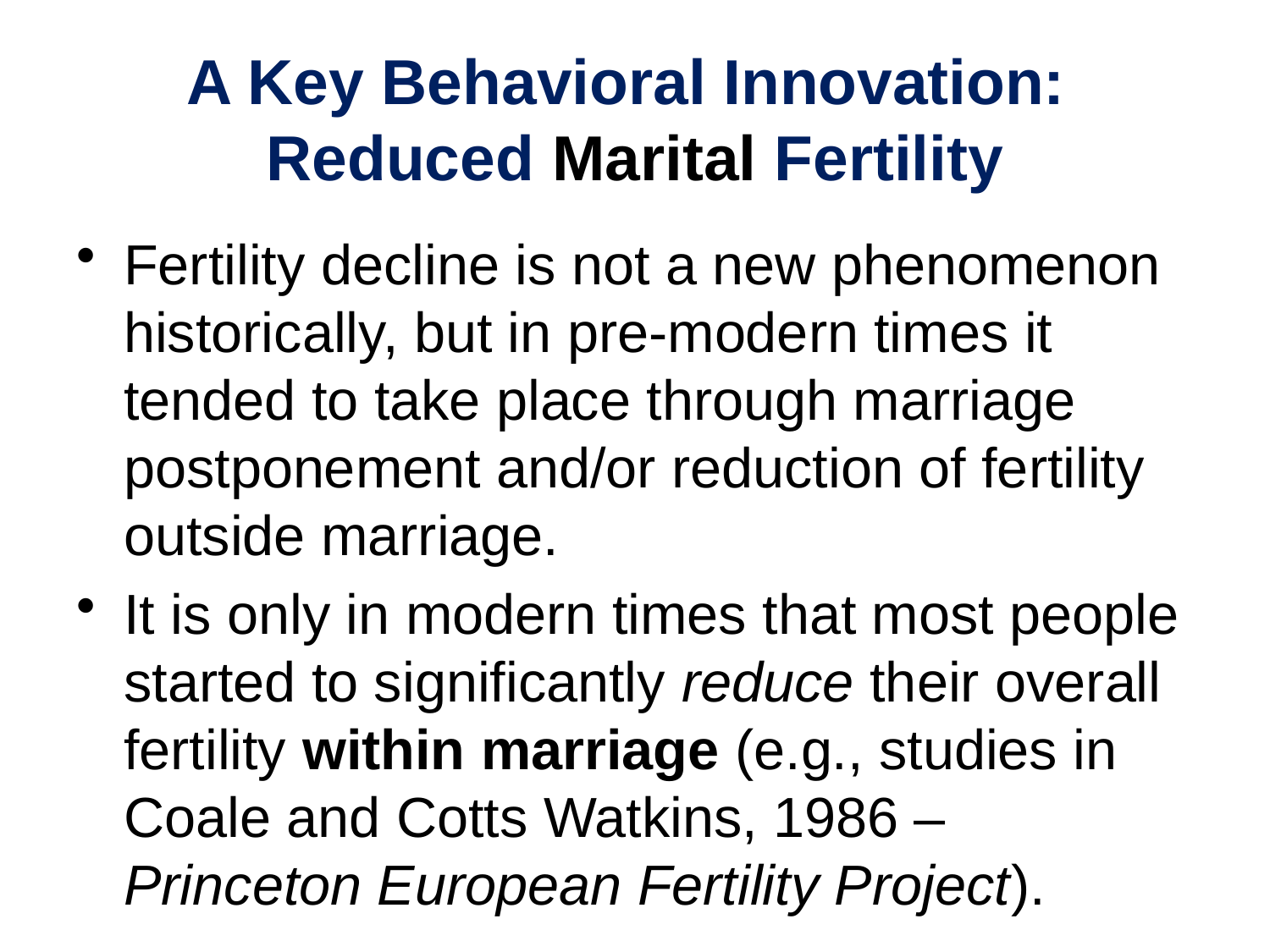

# A Key Behavioral Innovation: Reduced Marital Fertility
Fertility decline is not a new phenomenon historically, but in pre-modern times it tended to take place through marriage postponement and/or reduction of fertility outside marriage.
It is only in modern times that most people started to significantly reduce their overall fertility within marriage (e.g., studies in Coale and Cotts Watkins, 1986 – Princeton European Fertility Project).